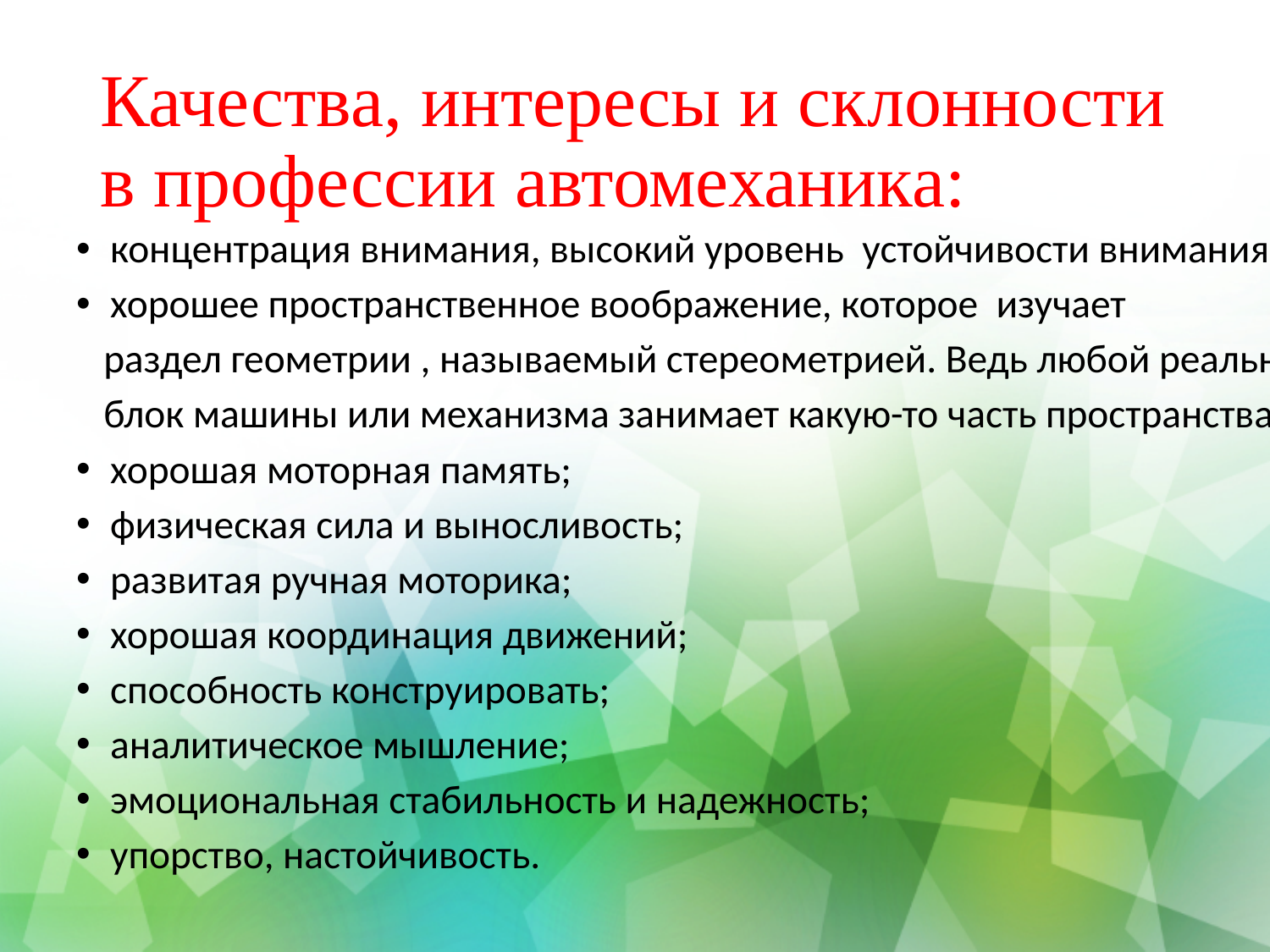

# Качества, интересы и склонности в профессии автомеханика:
концентрация внимания, высокий уровень  устойчивости внимания;
хорошее пространственное воображение, которое  изучает
   раздел геометрии , называемый стереометрией. Ведь любой реальный
   блок машины или механизма занимает какую-то часть пространства;
хорошая моторная память;
физическая сила и выносливость;
развитая ручная моторика;
хорошая координация движений;
способность конструировать;
аналитическое мышление;
эмоциональная стабильность и надежность;
упорство, настойчивость.